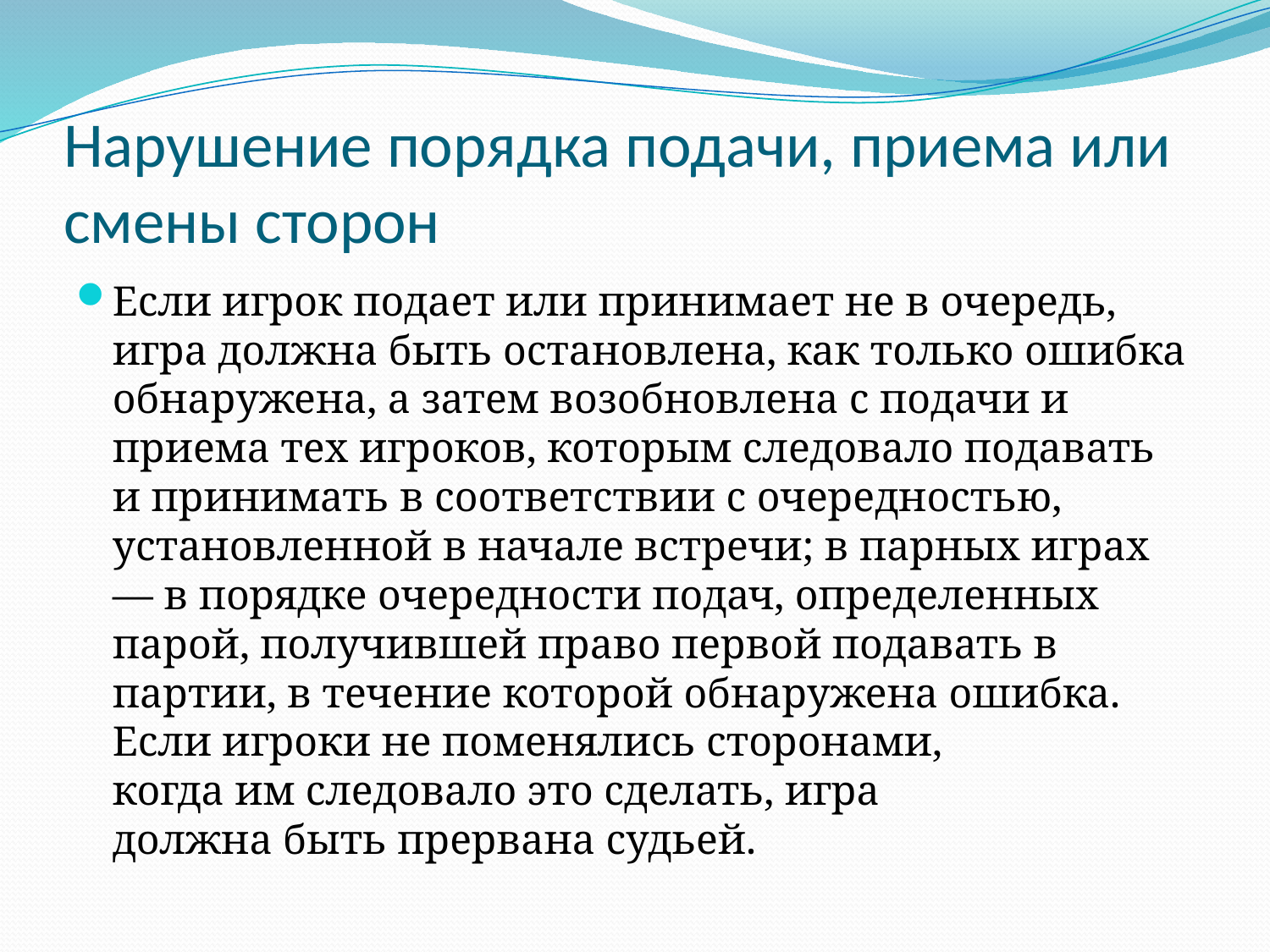

# Нарушение порядка подачи, приема или смены сторон
Если игрок подает или принимает не в очередь, игра должна быть остановлена, как только ошибка обнаружена, а затем возобновлена с подачи и приема тех игроков, которым следовало подавать и принимать в соответствии с очередностью, установленной в начале встречи; в парных играх — в порядке очередности подач, определенных парой, получившей право первой подавать в партии, в течение которой обнаружена ошибка.
Если игроки не поменялись сторонами,
когда им следовало это сделать, игра
должна быть прервана судьей.